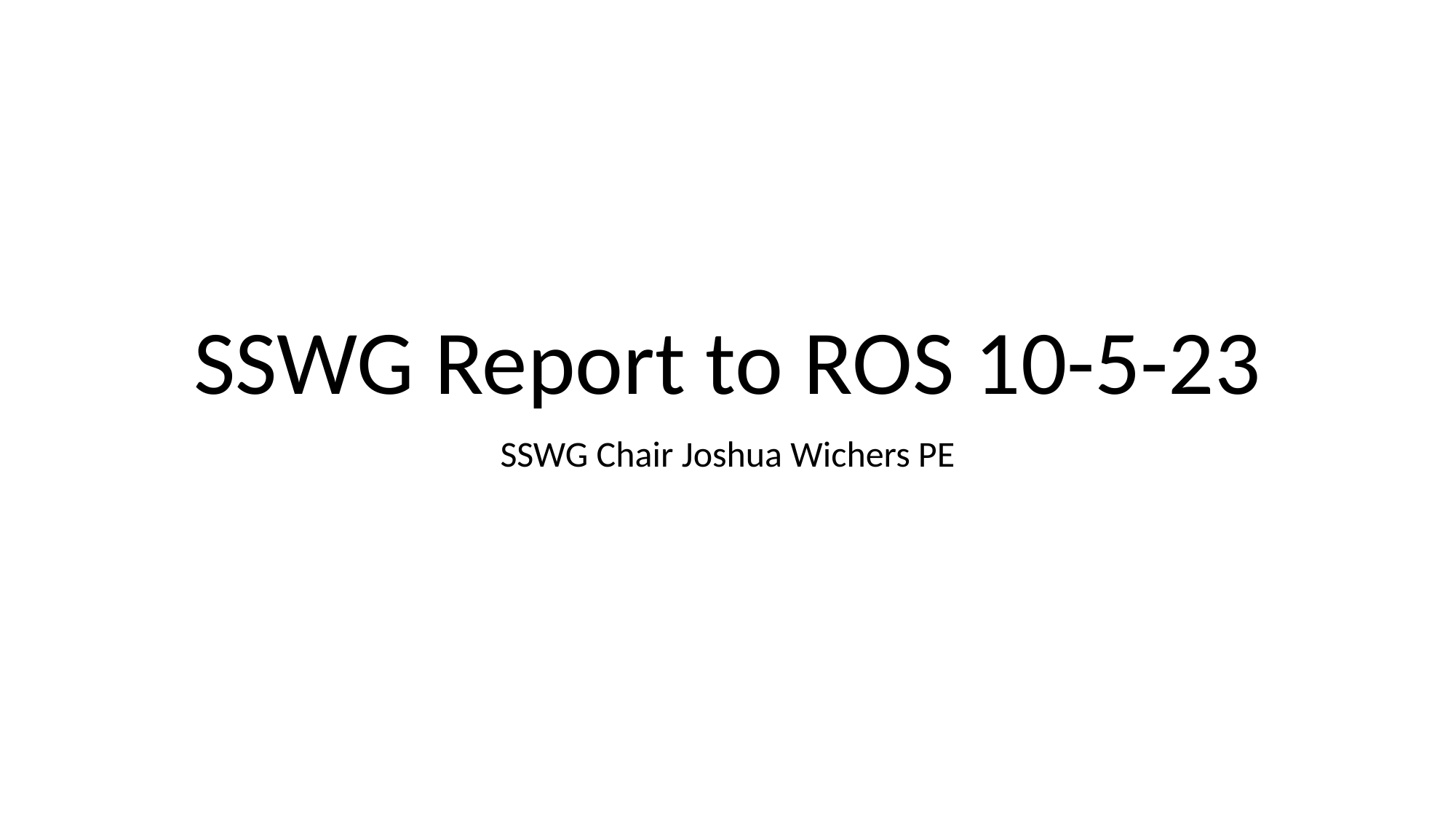

# SSWG Report to ROS 10-5-23
SSWG Chair Joshua Wichers PE